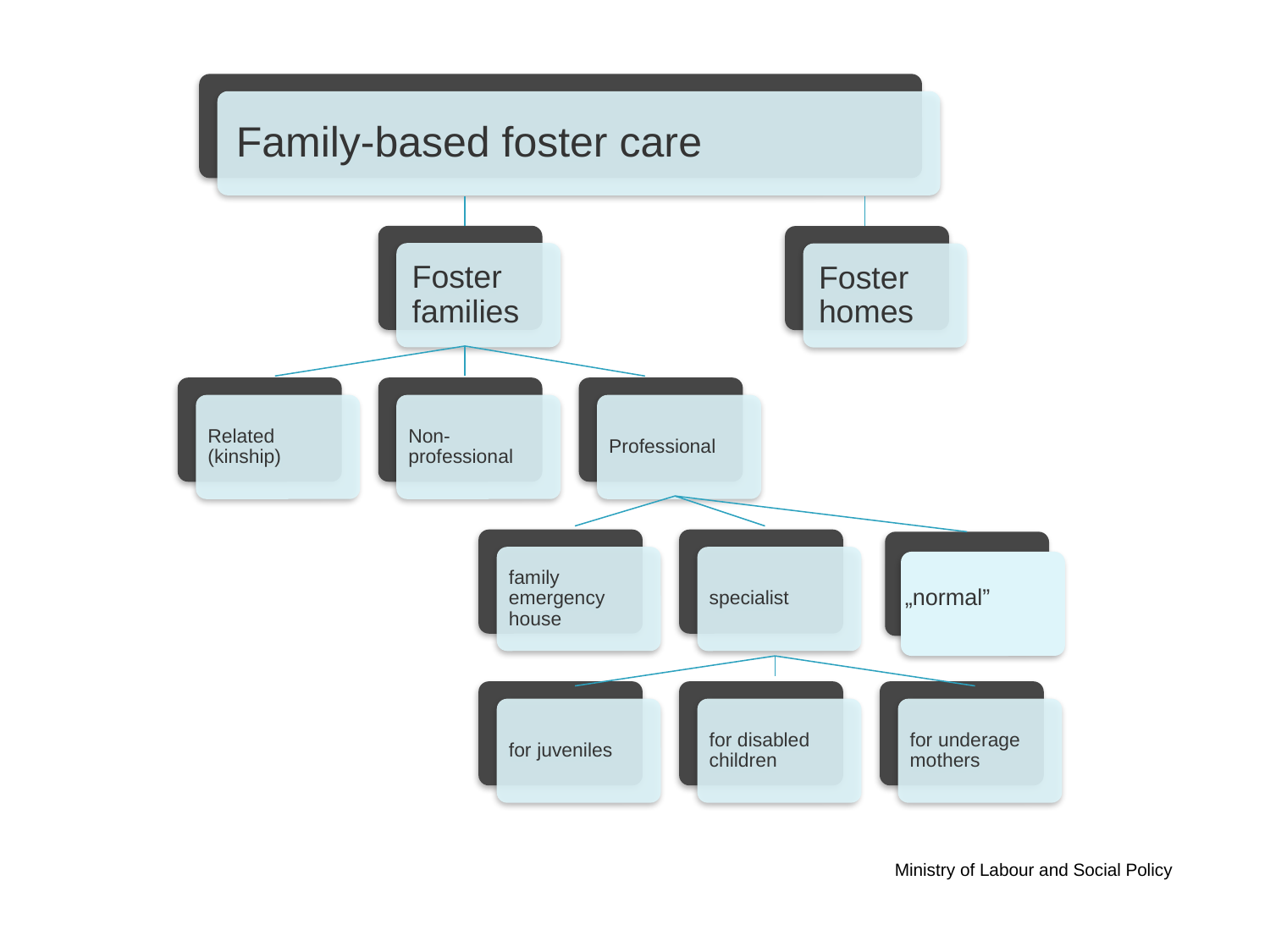

Family-based foster care
Foster families
Related (kinship)
Non-professional
Professional
family emergency house
specialist
for juveniles
for disabled children
for underage mothers
Foster homes

„normal”

Ministry of Labour and Social Policy